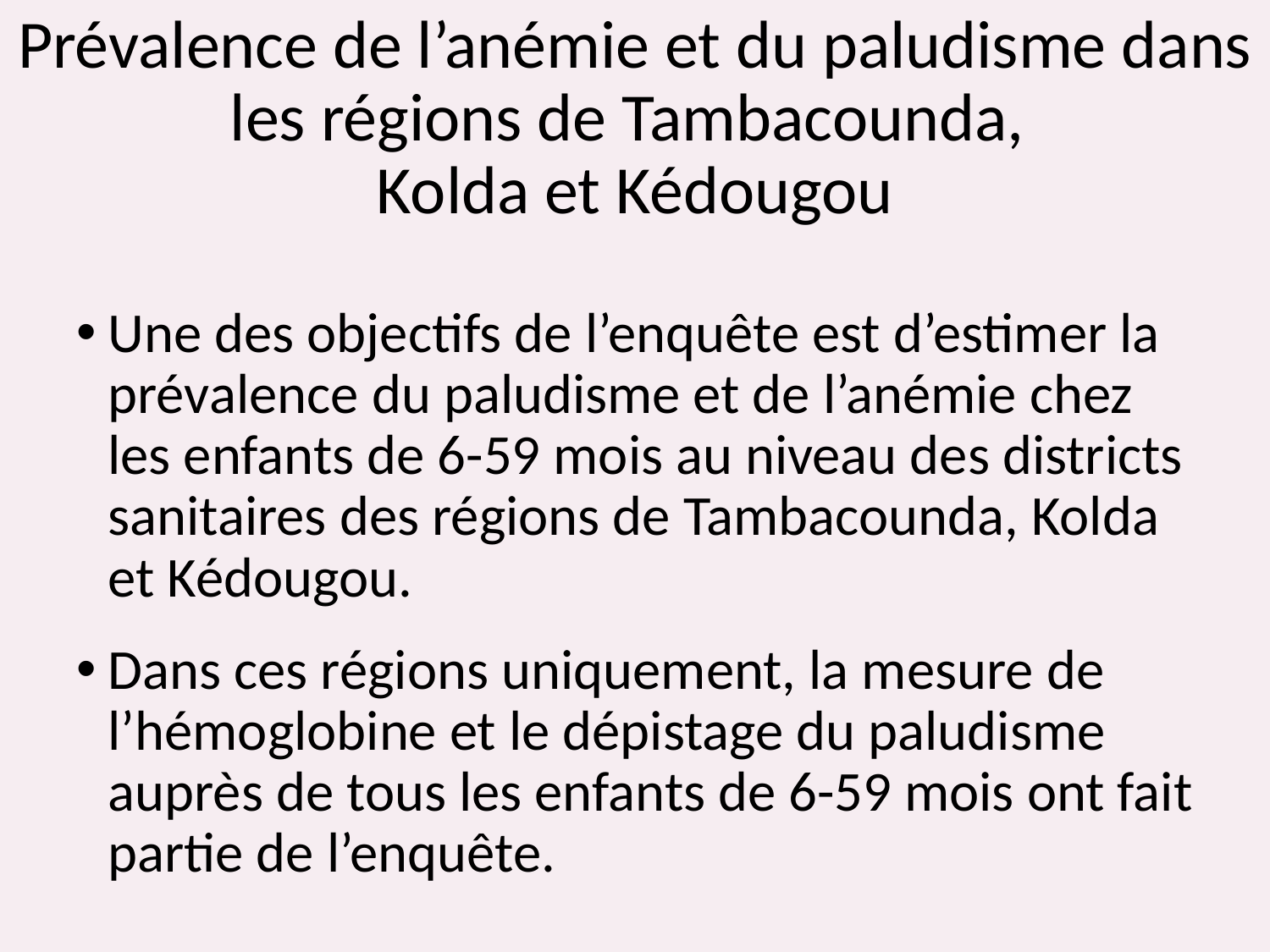

Prévalence de l’anémie et du paludisme dans les régions de Tambacounda,
Kolda et Kédougou
Une des objectifs de l’enquête est d’estimer la prévalence du paludisme et de l’anémie chez les enfants de 6-59 mois au niveau des districts sanitaires des régions de Tambacounda, Kolda et Kédougou.
Dans ces régions uniquement, la mesure de l’hémoglobine et le dépistage du paludisme auprès de tous les enfants de 6-59 mois ont fait partie de l’enquête.